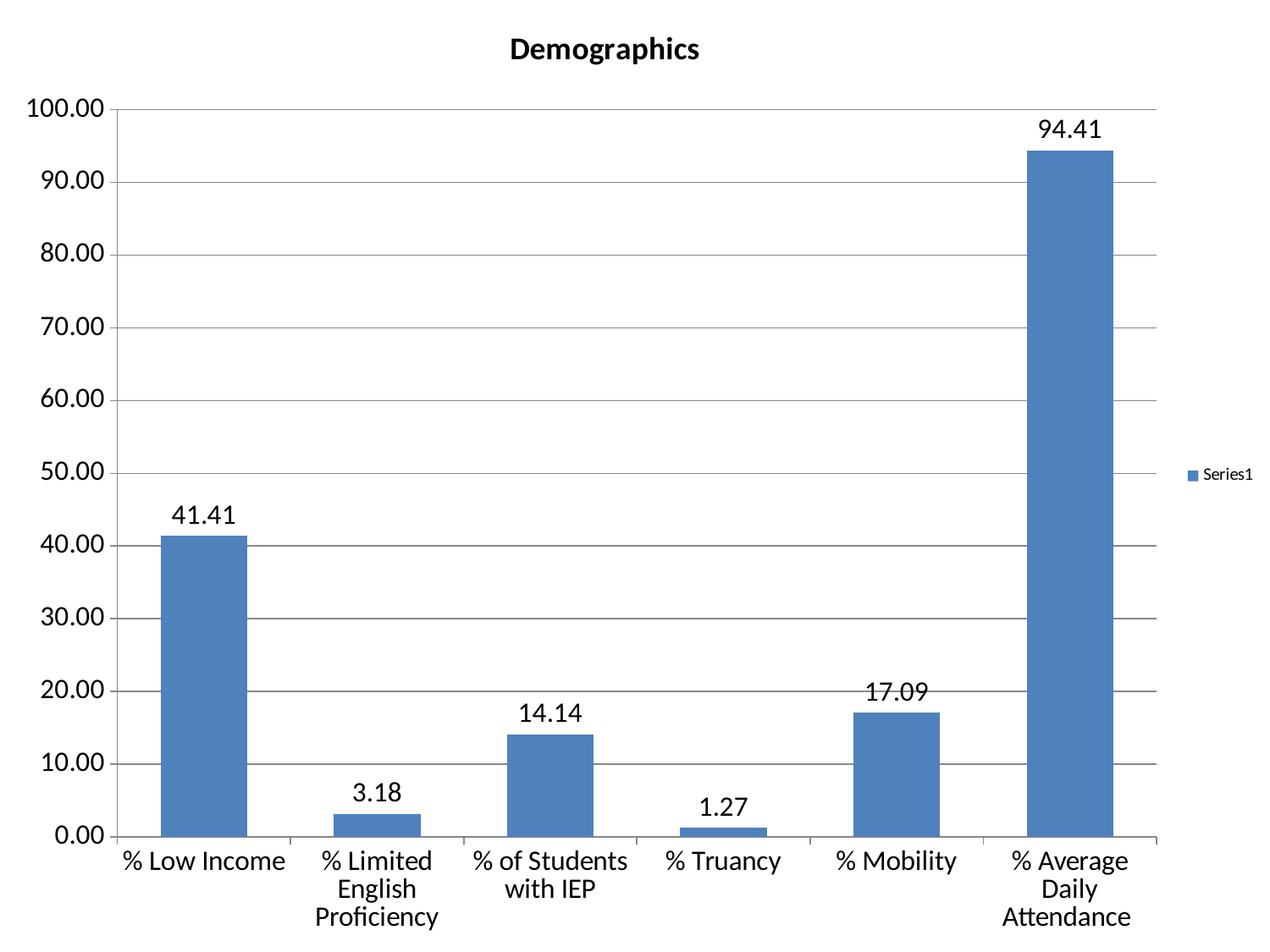

### Chart: Demographics

| Category |  |
|---|---|
| % Low Income | 41.40909090909091 |
| % Limited English Proficiency | 3.1818181818181777 |
| % of Students with IEP | 14.136363636363637 |
| % Truancy | 1.2727272727272718 |
| % Mobility | 17.090909090909086 |
| % Average Daily Attendance  | 94.4090909090909 |